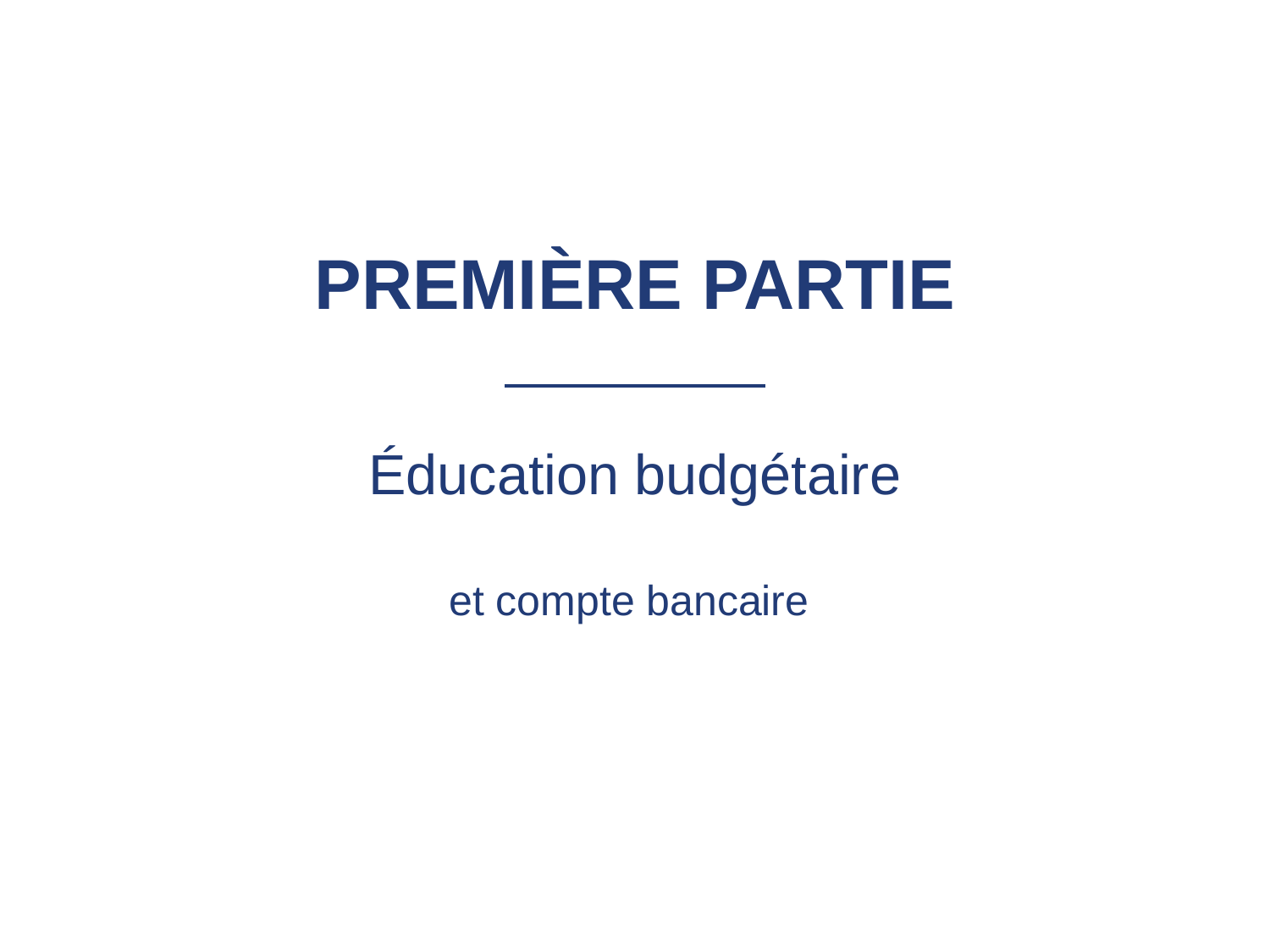

PREMIÈRE PARTIE
Éducation budgétaire

et compte bancaire